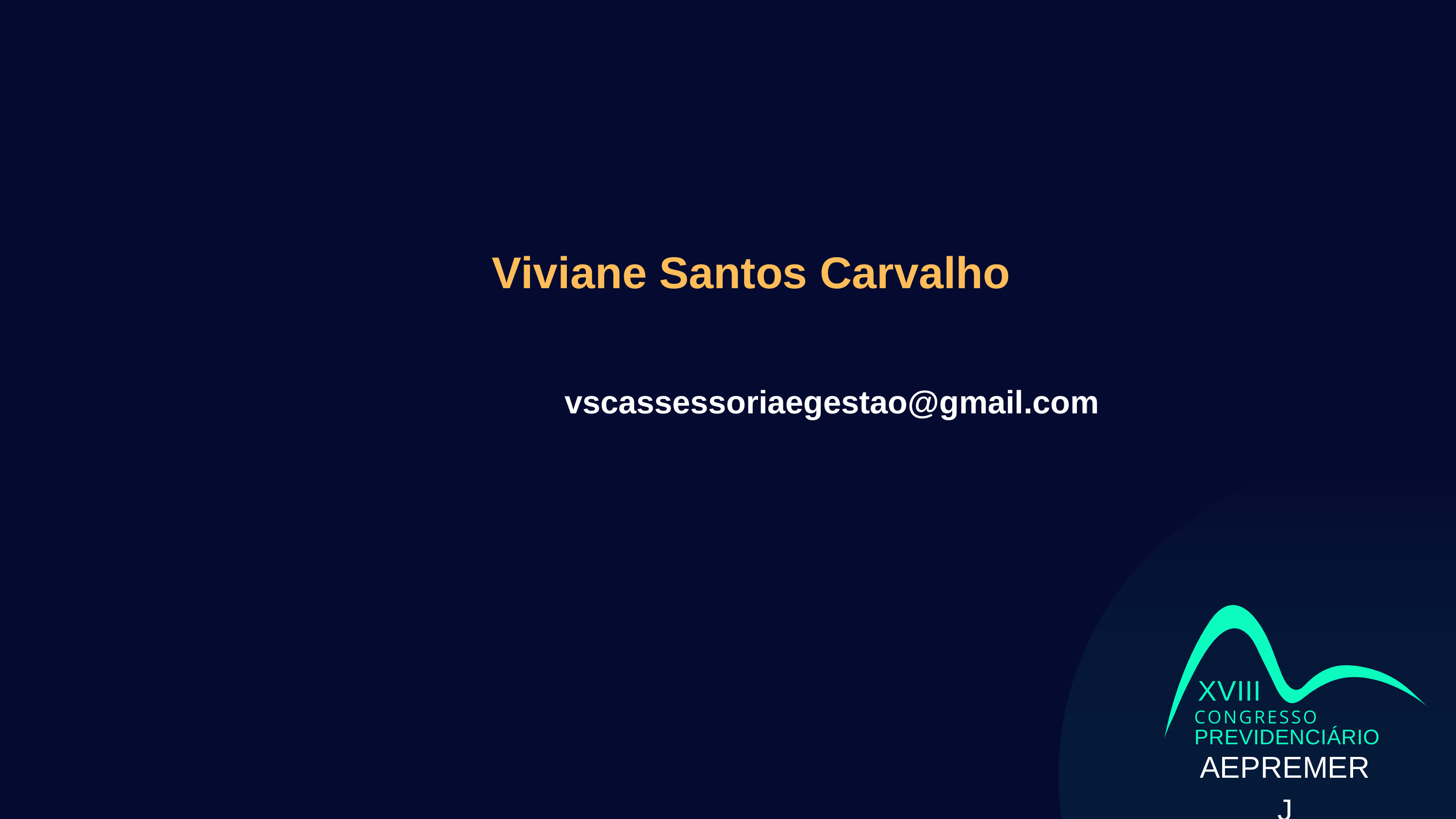

Viviane Santos Carvalho

						vscassessoriaegestao@gmail.com

XVIII
CONGRESSO
PREVIDENCIÁRIO
AEPREMERJ